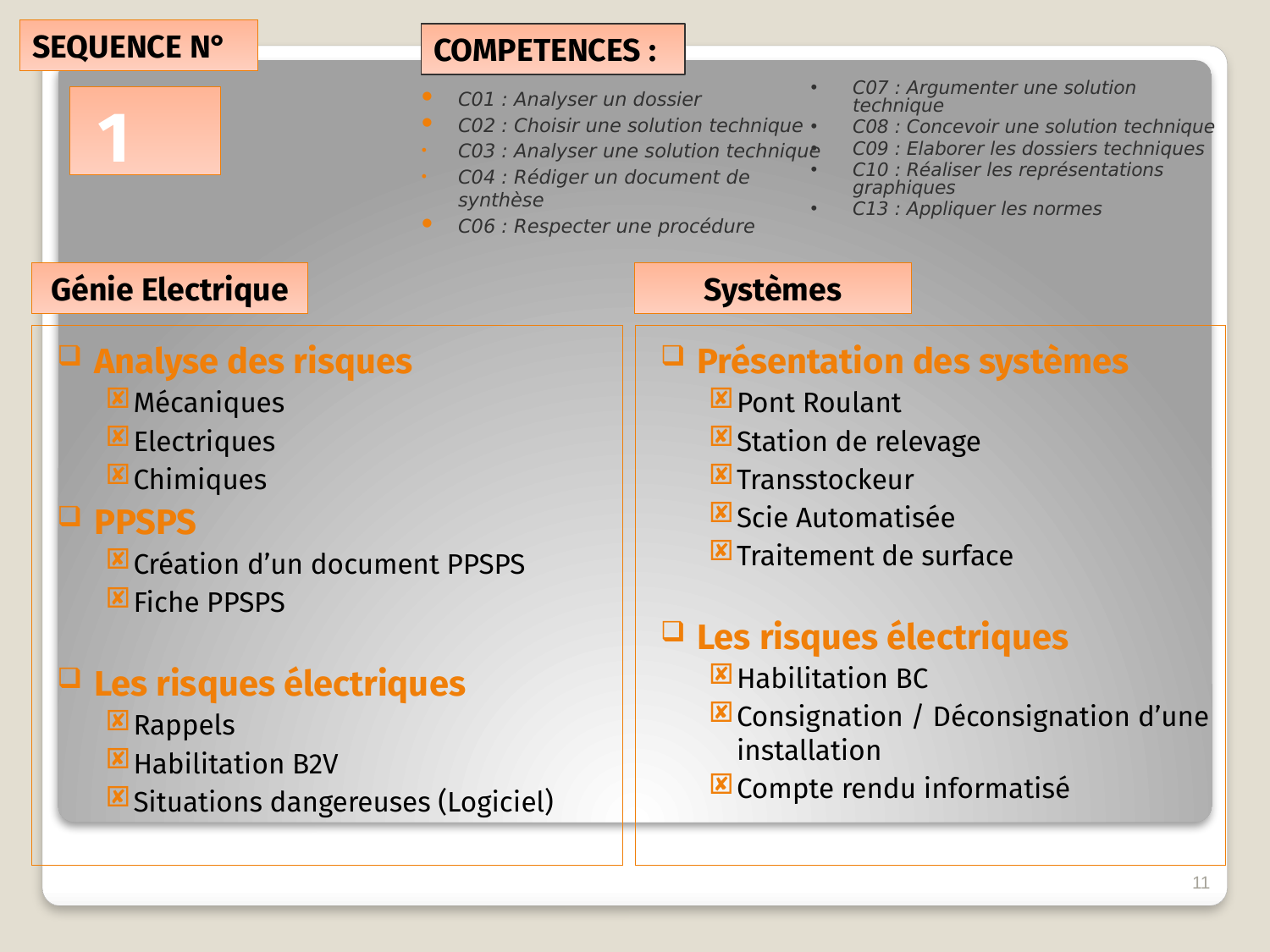

C01 : Analyser un dossier
C02 : Choisir une solution technique
C03 : Analyser une solution technique
C04 : Rédiger un document de synthèse
C06 : Respecter une procédure

C07 : Argumenter une solution technique
C08 : Concevoir une solution technique
C09 : Elaborer les dossiers techniques
C10 : Réaliser les représentations graphiques
C13 : Appliquer les normes

1
Analyse des risques
Mécaniques
Electriques
Chimiques
PPSPS
Création d’un document PPSPS
Fiche PPSPS

Les risques électriques
Rappels
Habilitation B2V
Situations dangereuses (Logiciel)
Présentation des systèmes
Pont Roulant
Station de relevage
Transstockeur
Scie Automatisée
Traitement de surface

Les risques électriques
Habilitation BC
Consignation / Déconsignation d’une installation
Compte rendu informatisé

11